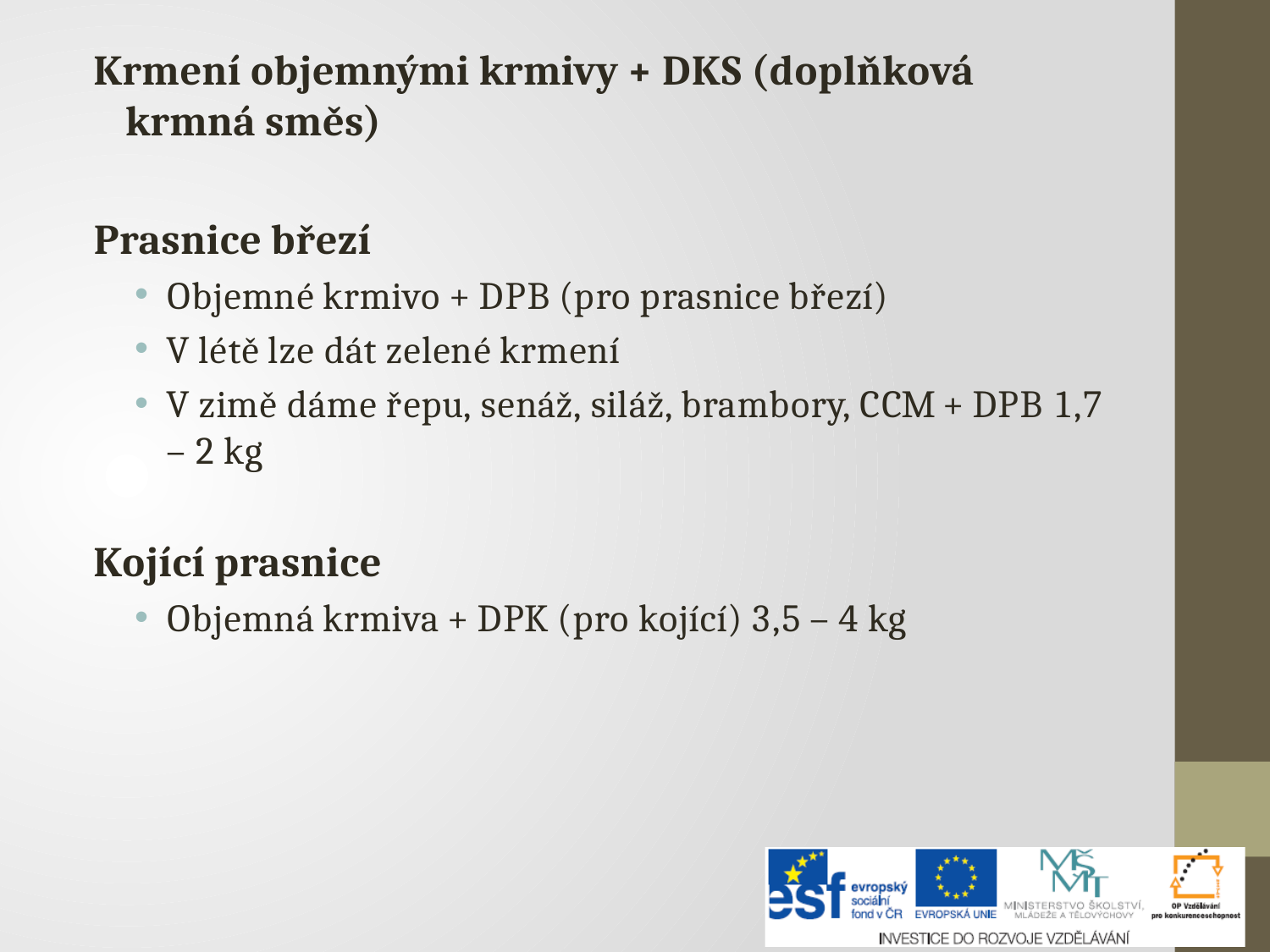

Krmení objemnými krmivy + DKS (doplňková krmná směs)

Prasnice březí
Objemné krmivo + DPB (pro prasnice březí)
V létě lze dát zelené krmení
V zimě dáme řepu, senáž, siláž, brambory, CCM + DPB 1,7 – 2 kg

Kojící prasnice
Objemná krmiva + DPK (pro kojící) 3,5 – 4 kg